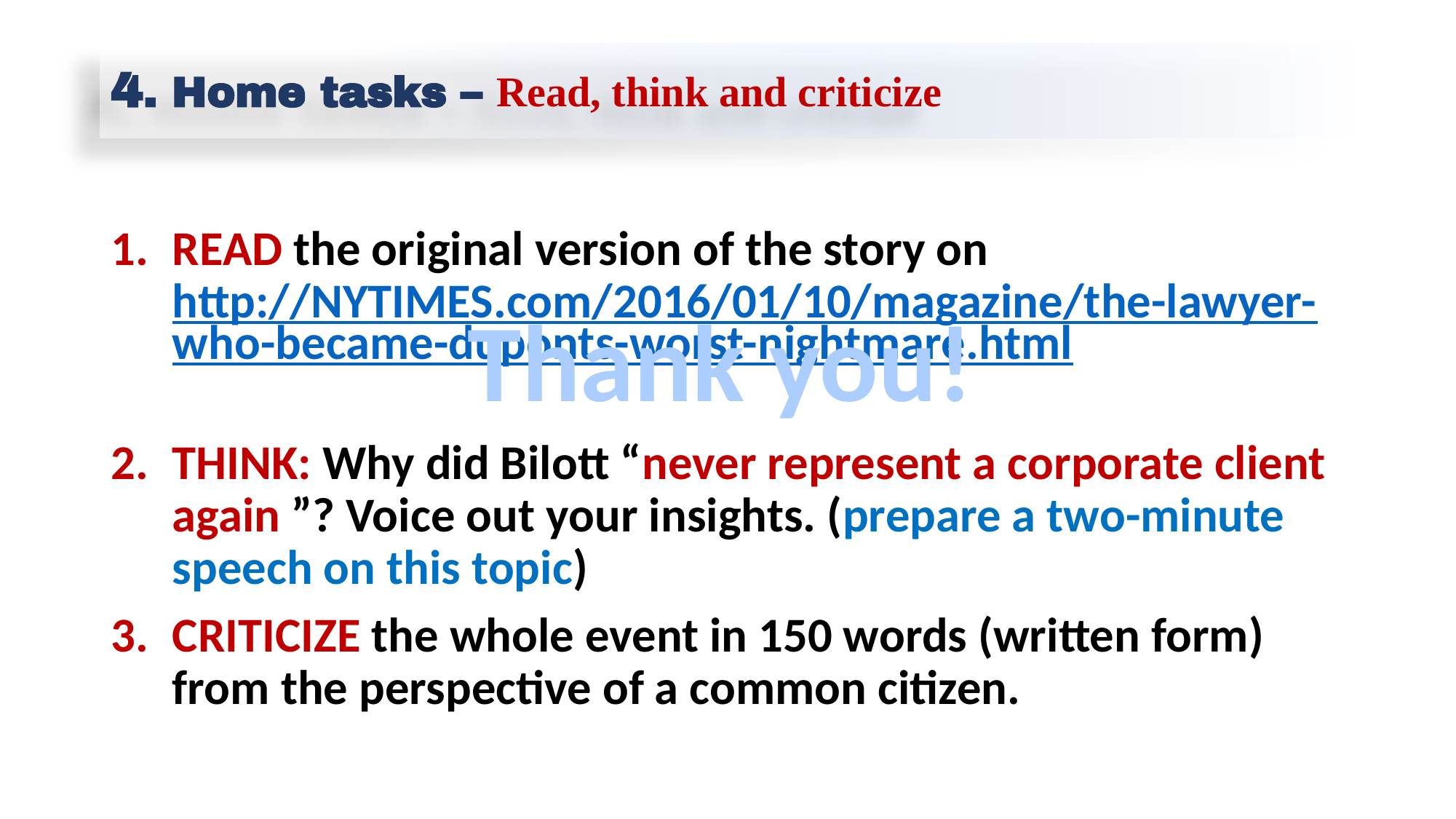

# 4. Home tasks – Read, think and criticize
READ the original version of the story on http://NYTIMES.com/2016/01/10/magazine/the-lawyer-who-became-duponts-worst-nightmare.html
THINK: Why did Bilott “never represent a corporate client again ”? Voice out your insights. (prepare a two-minute speech on this topic)
CRITICIZE the whole event in 150 words (written form) from the perspective of a common citizen.

Thank you!